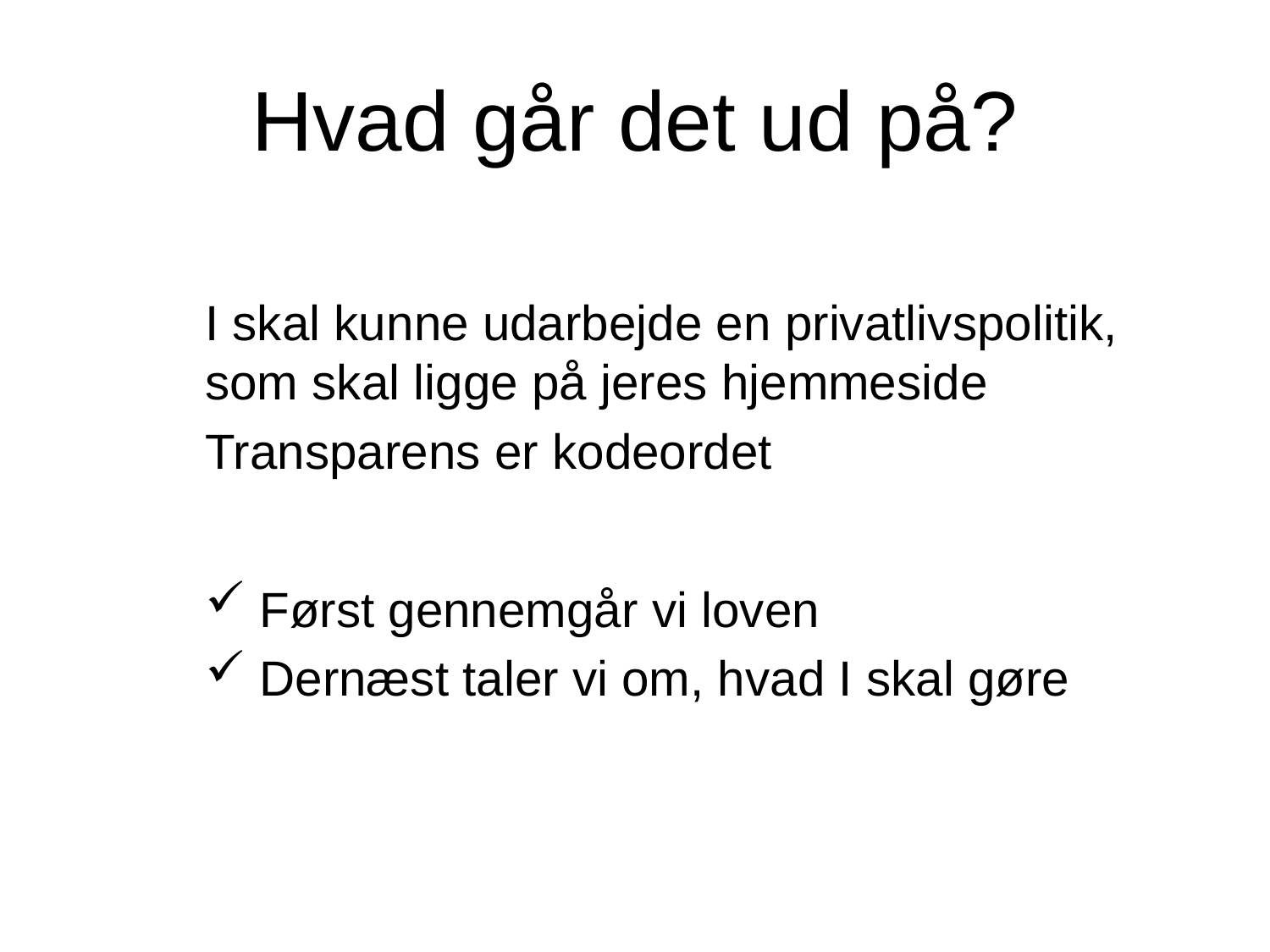

# Hvad går det ud på?

I skal kunne udarbejde en privatlivspolitik, som skal ligge på jeres hjemmeside
Transparens er kodeordet

 Først gennemgår vi loven
 Dernæst taler vi om, hvad I skal gøre